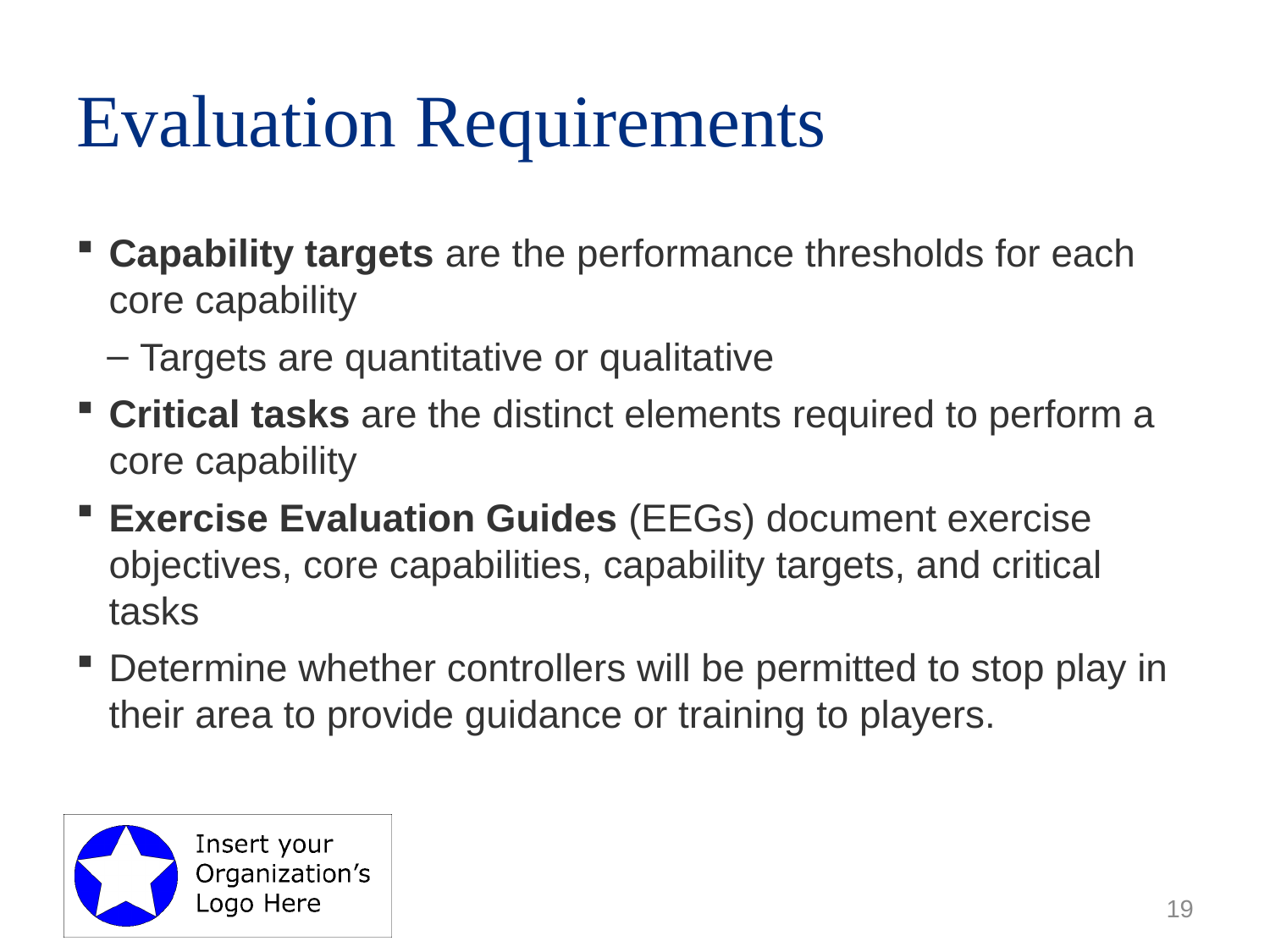

# Evaluation Requirements
Capability targets are the performance thresholds for each core capability
Targets are quantitative or qualitative
Critical tasks are the distinct elements required to perform a core capability
Exercise Evaluation Guides (EEGs) document exercise objectives, core capabilities, capability targets, and critical tasks
Determine whether controllers will be permitted to stop play in their area to provide guidance or training to players.

19